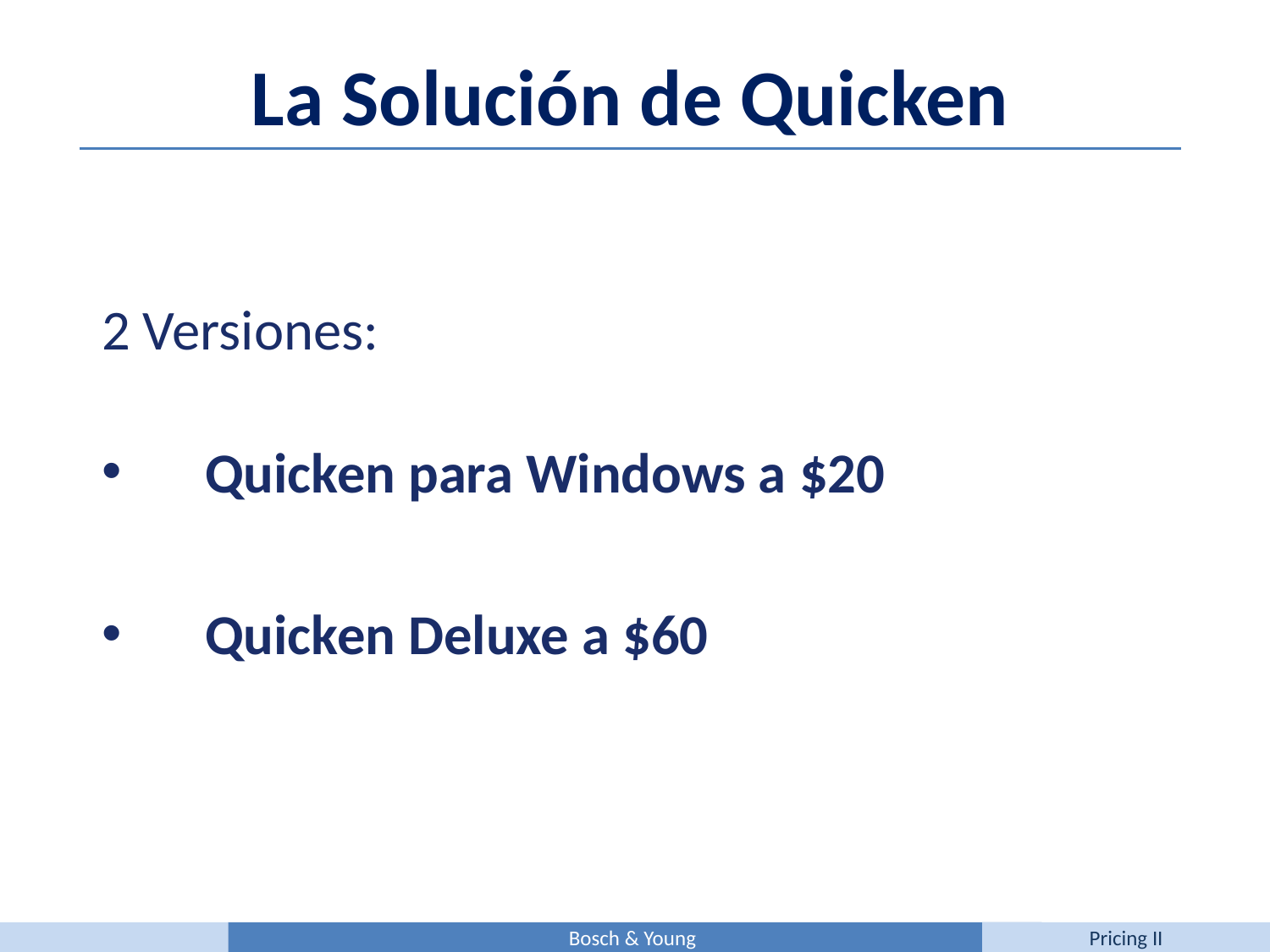

La Solución de Quicken
2 Versiones:
Quicken para Windows a $20

Quicken Deluxe a $60

Bosch & Young
Pricing II